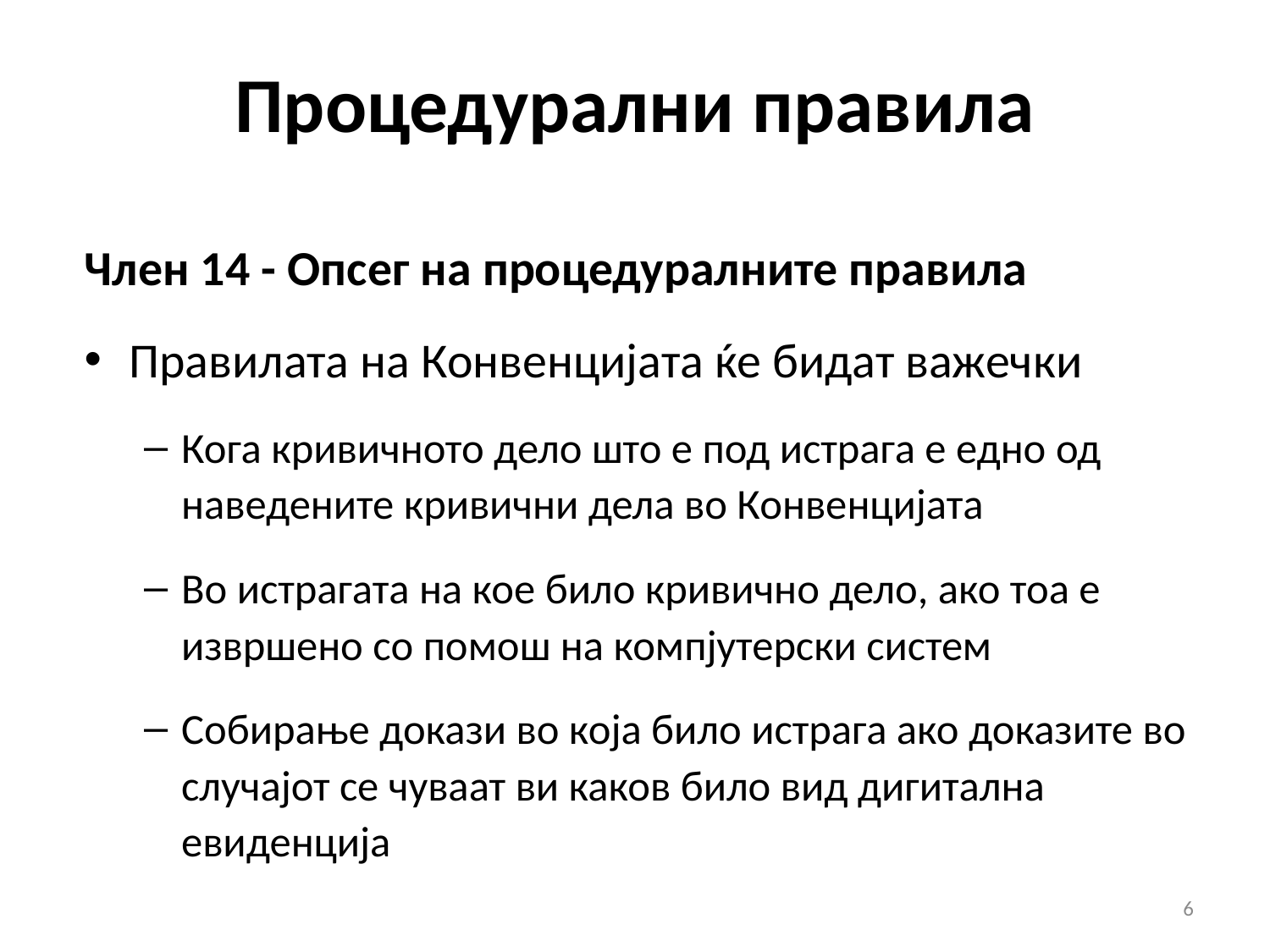

# Процедурални правила
Член 14 - Опсег на процедуралните правила
Правилата на Конвенцијата ќе бидат важечки
Кога кривичното дело што е под истрага е едно од наведените кривични дела во Конвенцијата
Во истрагата на кое било кривично дело, ако тоа е извршено со помош на компјутерски систем
Собирање докази во која било истрага ако доказите во случајот се чуваат ви каков било вид дигитална евиденција
6